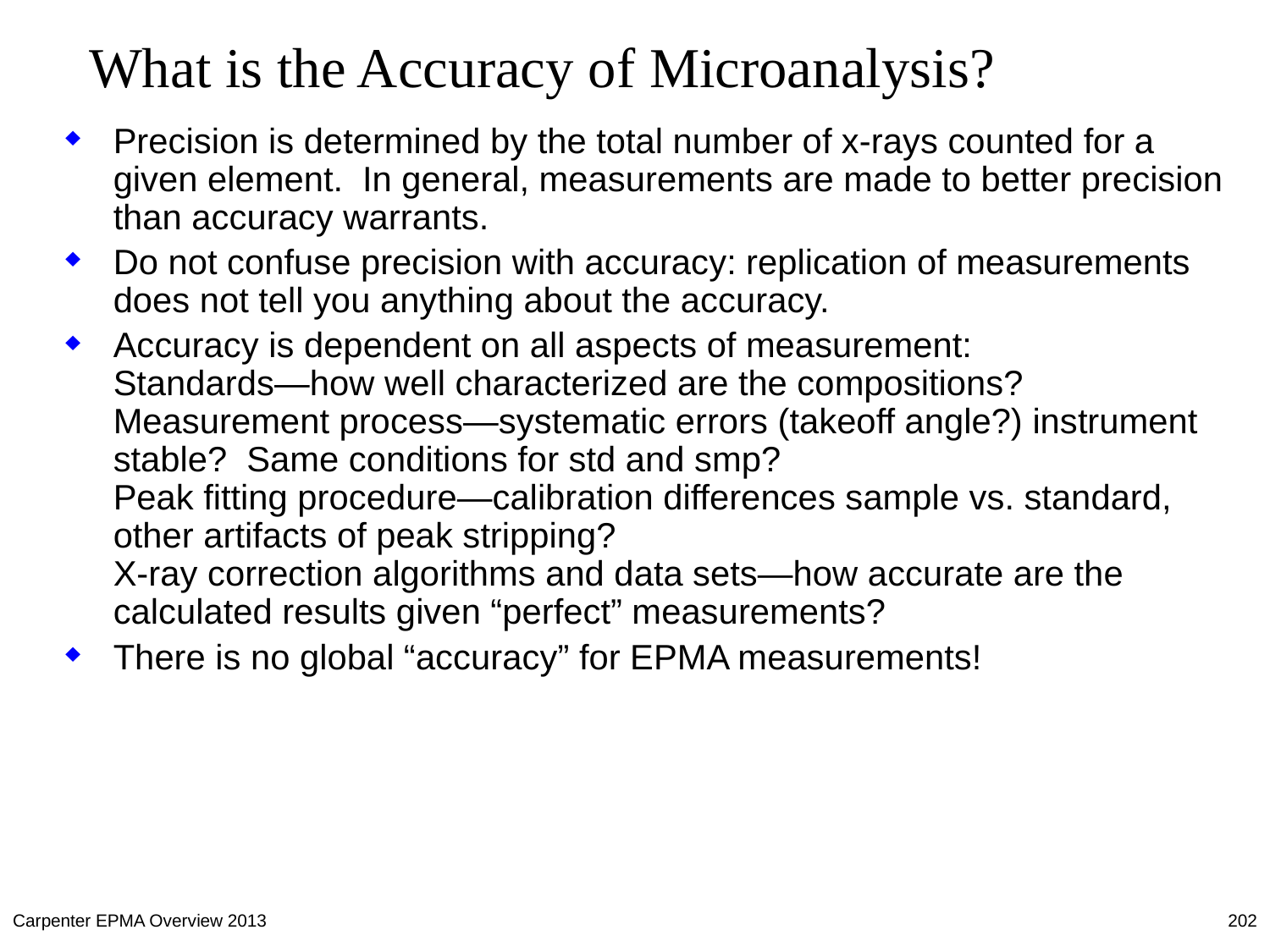

# What is the Accuracy of Microanalysis?
Precision is determined by the total number of x-rays counted for a given element.  In general, measurements are made to better precision than accuracy warrants.
Do not confuse precision with accuracy: replication of measurements does not tell you anything about the accuracy.
Accuracy is dependent on all aspects of measurement:
Standards—how well characterized are the compositions?
Measurement process—systematic errors (takeoff angle?) instrument stable?  Same conditions for std and smp?
Peak fitting procedure—calibration differences sample vs. standard, other artifacts of peak stripping?
X-ray correction algorithms and data sets—how accurate are the calculated results given “perfect” measurements?
There is no global “accuracy” for EPMA measurements!
Carpenter EPMA Overview 2013
202